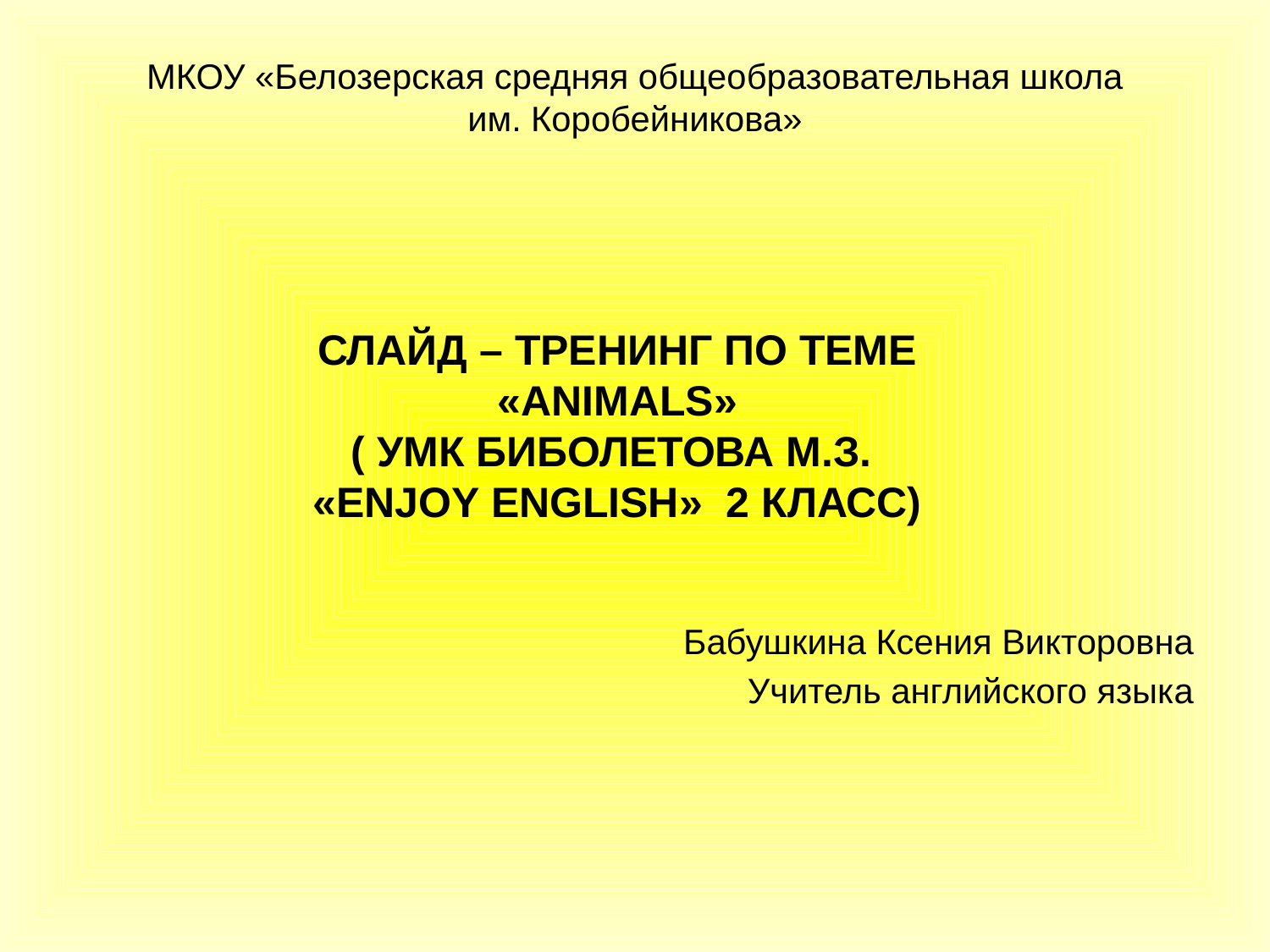

# МКОУ «Белозерская средняя общеобразовательная школа им. Коробейникова»

Бабушкина Ксения Викторовна
Учитель английского языка
Слайд – тренинг по теме
«Animals»
( УМК Биболетова М.З.
«Enjoy english»  2 класс)